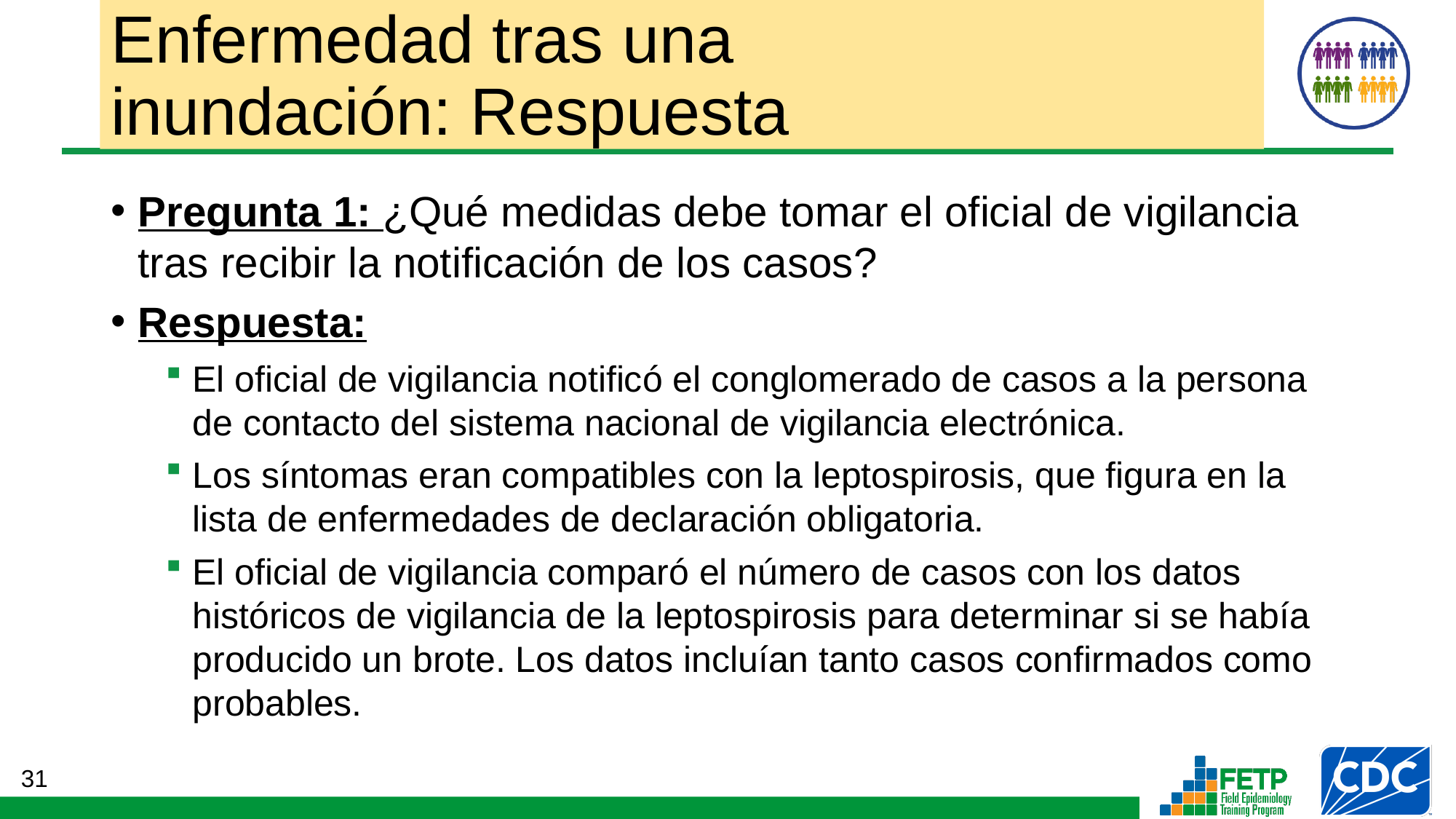

# Enfermedad tras una inundación: Respuesta
Pregunta 1: ¿Qué medidas debe tomar el oficial de vigilancia tras recibir la notificación de los casos?
Respuesta:
El oficial de vigilancia notificó el conglomerado de casos a la persona de contacto del sistema nacional de vigilancia electrónica.
Los síntomas eran compatibles con la leptospirosis, que figura en la lista de enfermedades de declaración obligatoria.
El oficial de vigilancia comparó el número de casos con los datos históricos de vigilancia de la leptospirosis para determinar si se había producido un brote. Los datos incluían tanto casos confirmados como probables.